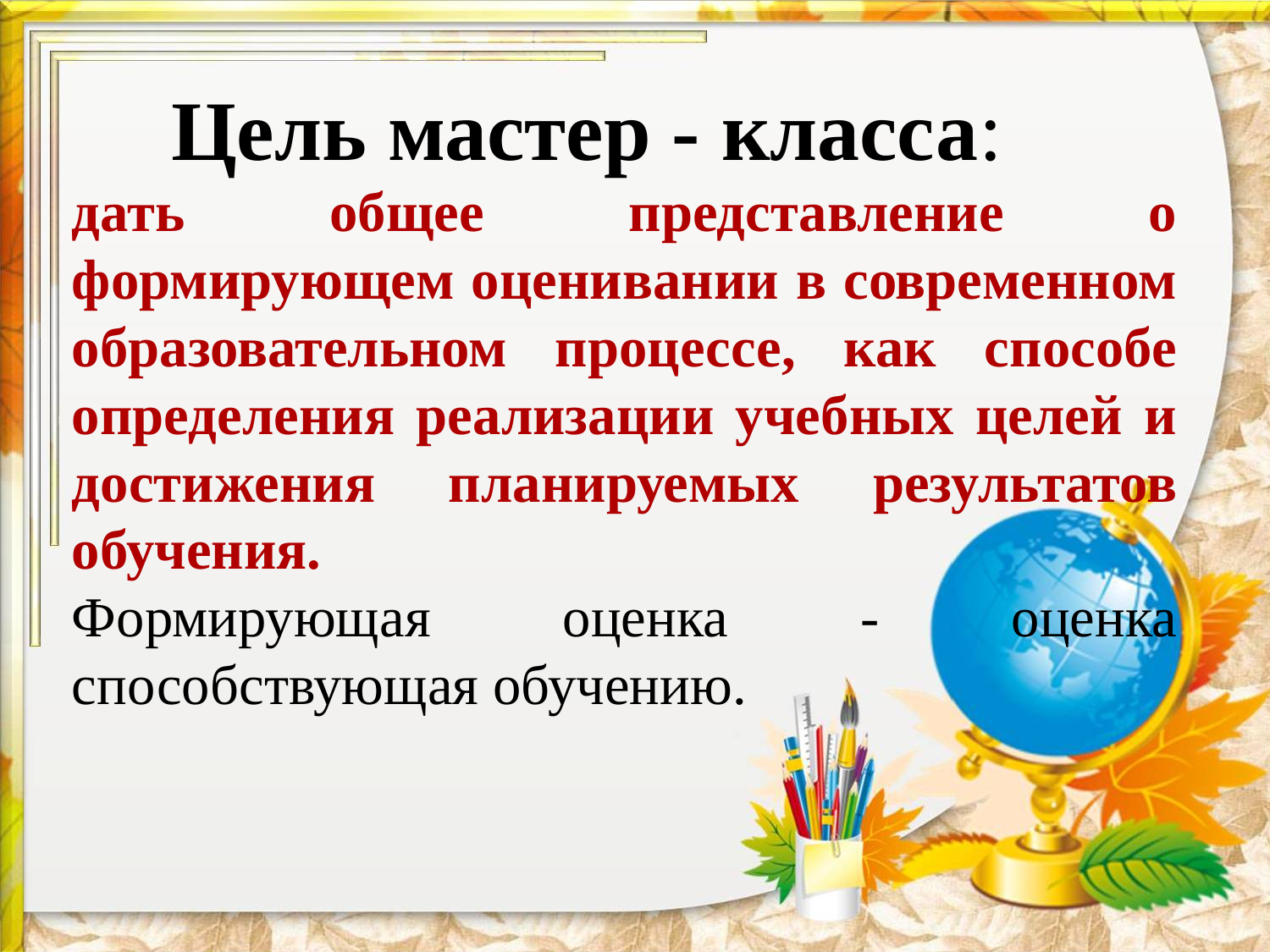

Цель мастер - класса:
дать общее представление о формирующем оценивании в современном образовательном процессе, как способе определения реализации учебных целей и достижения планируемых результатов обучения.
Формирующая оценка - оценка способствующая обучению.